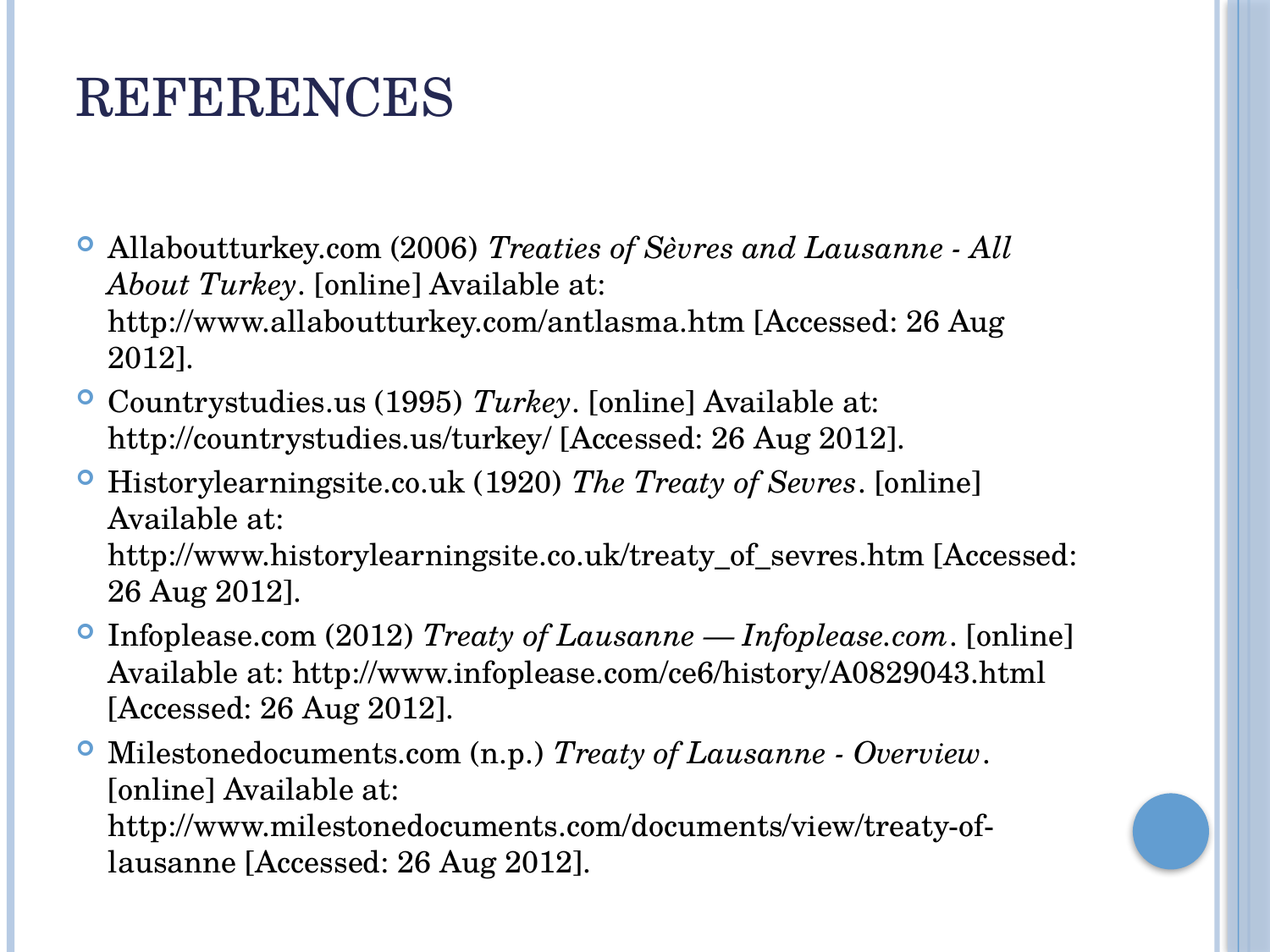

# References
Allaboutturkey.com (2006) Treaties of Sèvres and Lausanne - All About Turkey. [online] Available at: http://www.allaboutturkey.com/antlasma.htm [Accessed: 26 Aug 2012].
Countrystudies.us (1995) Turkey. [online] Available at: http://countrystudies.us/turkey/ [Accessed: 26 Aug 2012].
Historylearningsite.co.uk (1920) The Treaty of Sevres. [online] Available at: http://www.historylearningsite.co.uk/treaty_of_sevres.htm [Accessed: 26 Aug 2012].
Infoplease.com (2012) Treaty of Lausanne — Infoplease.com. [online] Available at: http://www.infoplease.com/ce6/history/A0829043.html [Accessed: 26 Aug 2012].
Milestonedocuments.com (n.p.) Treaty of Lausanne - Overview. [online] Available at: http://www.milestonedocuments.com/documents/view/treaty-of-lausanne [Accessed: 26 Aug 2012].